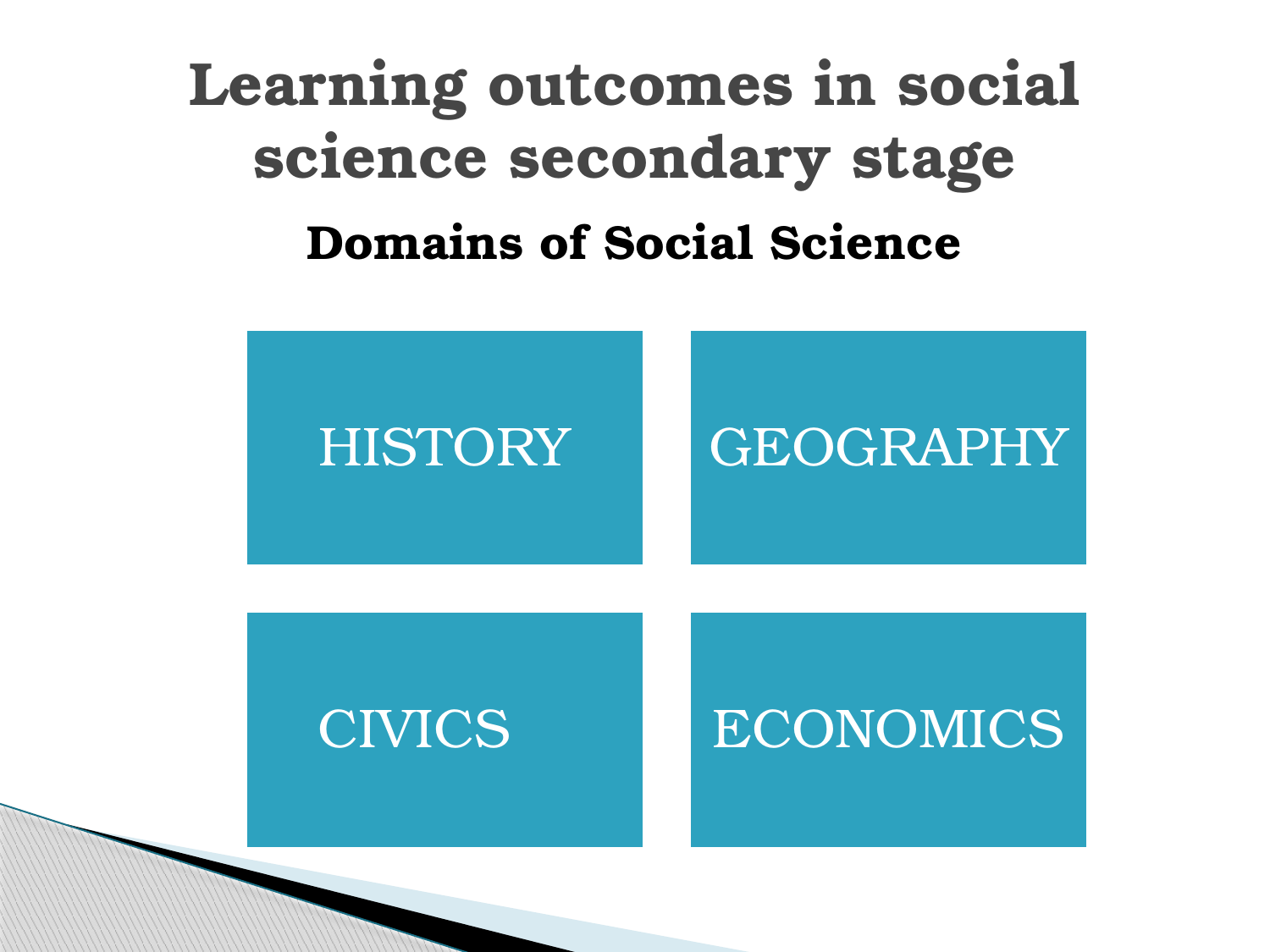

# Learning outcomes in social science secondary stage
Domains of Social Science
HISTORY
GEOGRAPHY
CIVICS
ECONOMICS